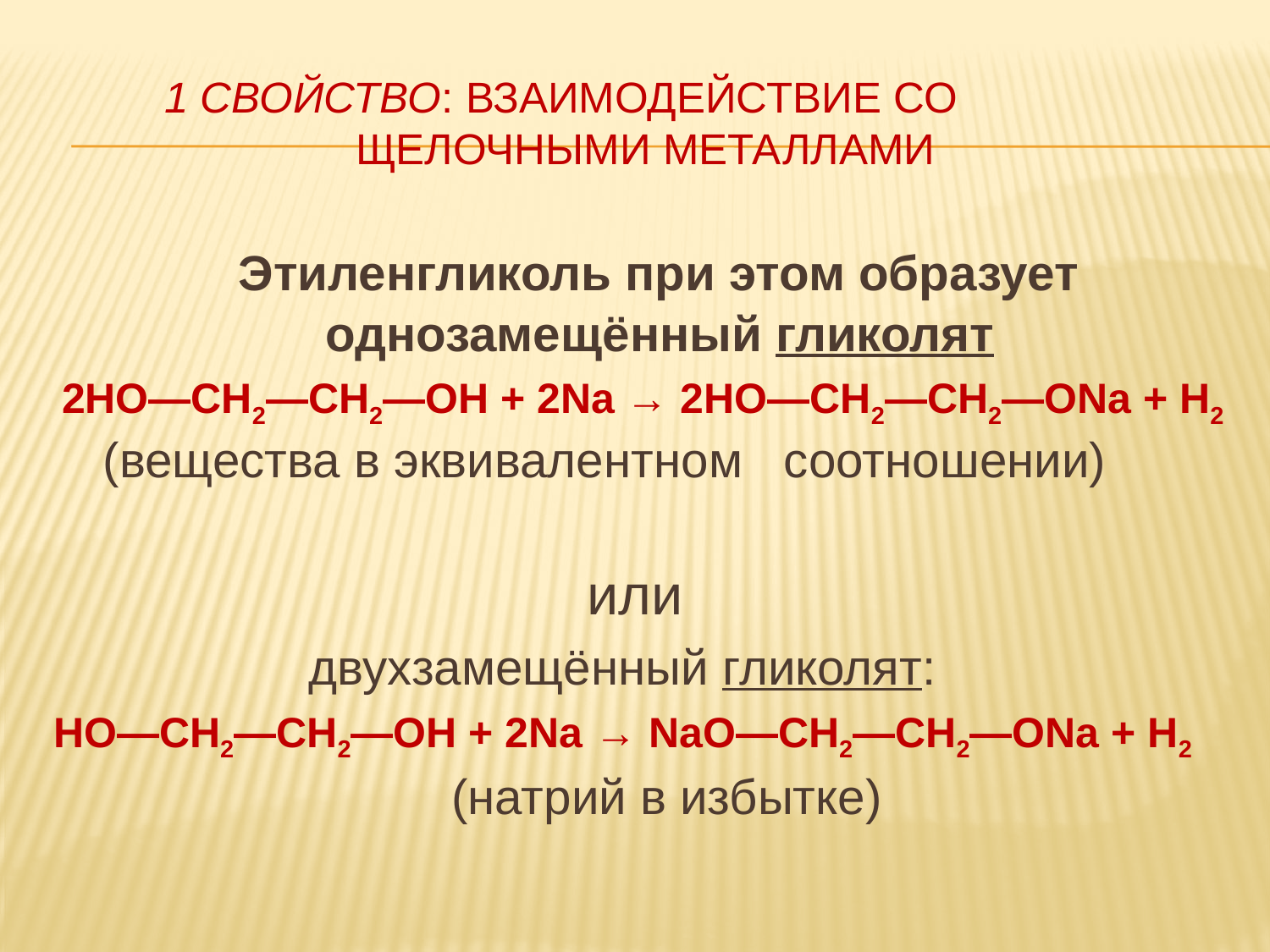

# 1 свойство: взаимодействие со               щелочными металлами
  Этиленгликоль при этом образует однозамещённый гликолят
2HO—CH2—CH2—OH + 2Na → 2HO—CH2—CH2—ONa + H2 (вещества в эквивалентном   соотношении)
или
двухзамещённый гликолят:
HO—CH2—CH2—OH + 2Na → NaO—CH2—CH2—ONa + H2      (натрий в избытке)